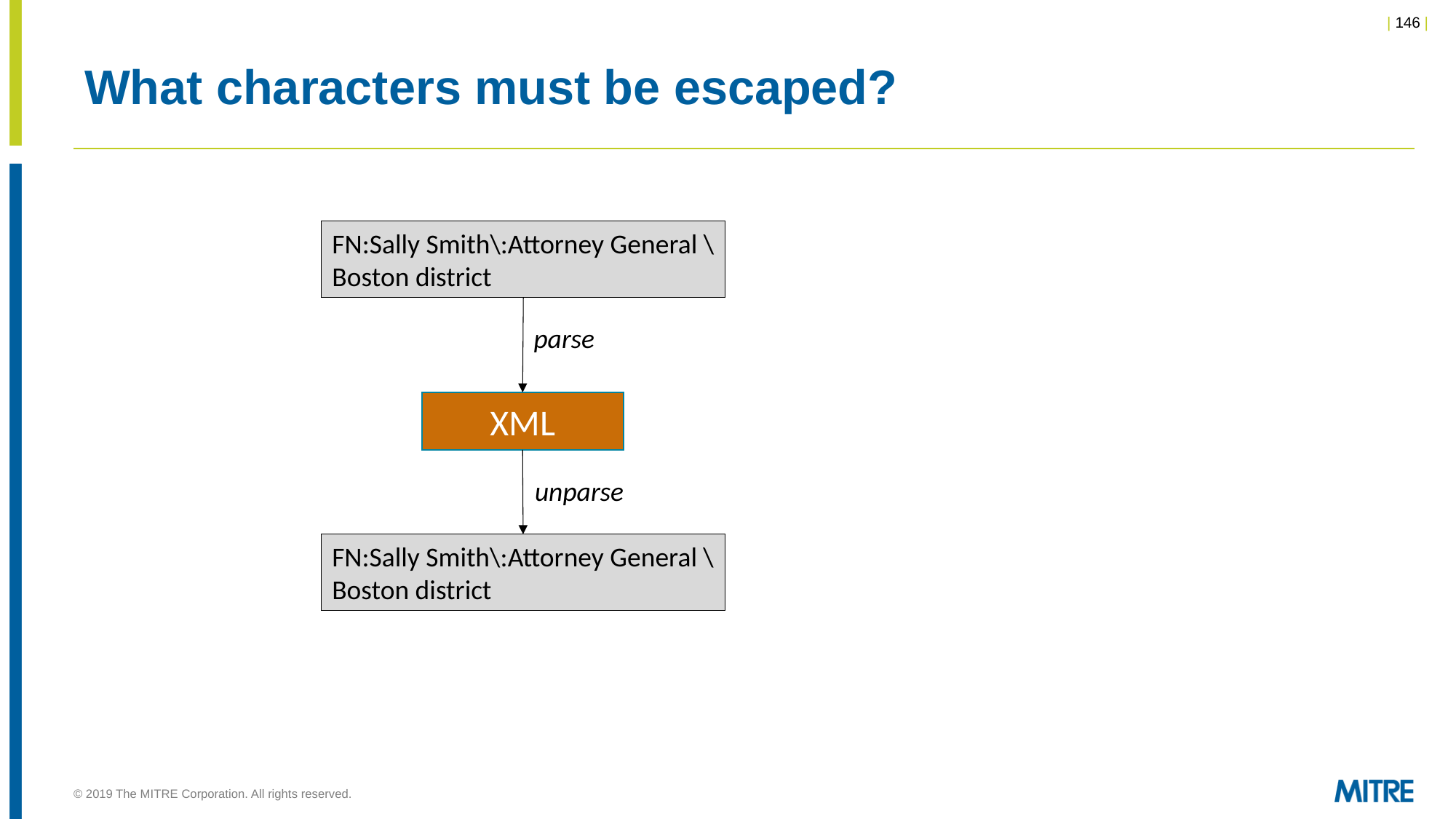

# What characters must be escaped?
FN:Sally Smith\:Attorney General \
Boston district
parse
XML

unparse
FN:Sally Smith\:Attorney General \
Boston district
© 2019 The MITRE Corporation. All rights reserved.